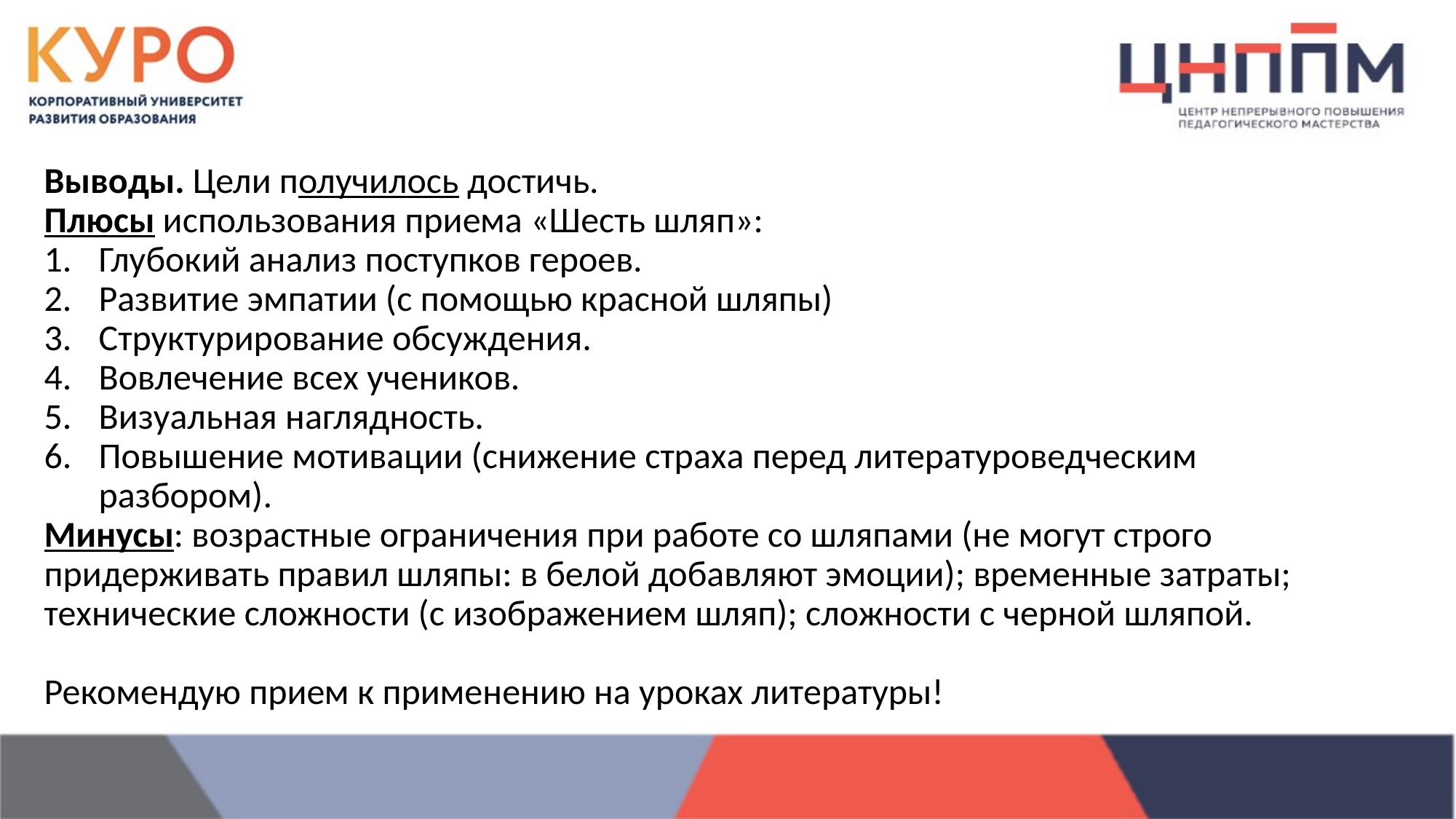

Выводы. Цели получилось достичь.
Плюсы использования приема «Шесть шляп»:
Глубокий анализ поступков героев.
Развитие эмпатии (с помощью красной шляпы)
Структурирование обсуждения.
Вовлечение всех учеников.
Визуальная наглядность.
Повышение мотивации (снижение страха перед литературоведческим разбором).
Минусы: возрастные ограничения при работе со шляпами (не могут строго придерживать правил шляпы: в белой добавляют эмоции); временные затраты; технические сложности (с изображением шляп); сложности с черной шляпой.

Рекомендую прием к применению на уроках литературы!